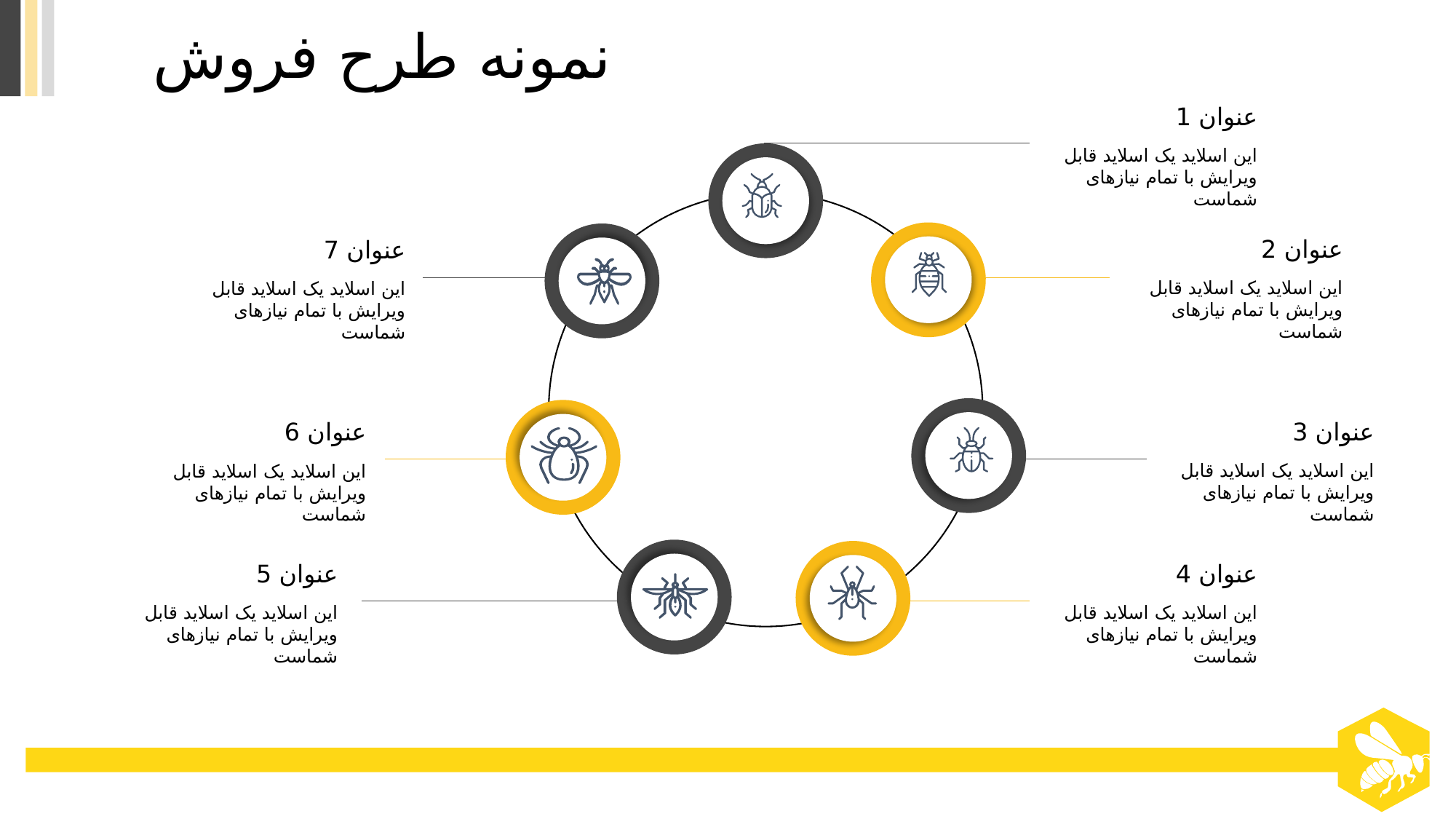

نمونه طرح فروش
عنوان 1
این اسلاید یک اسلاید قابل ویرایش با تمام نیازهای شماست

عنوان 2
این اسلاید یک اسلاید قابل ویرایش با تمام نیازهای شماست
عنوان 7
این اسلاید یک اسلاید قابل ویرایش با تمام نیازهای شماست

عنوان 3
این اسلاید یک اسلاید قابل ویرایش با تمام نیازهای شماست
عنوان 6
این اسلاید یک اسلاید قابل ویرایش با تمام نیازهای شماست

عنوان 5
این اسلاید یک اسلاید قابل ویرایش با تمام نیازهای شماست
عنوان 4
این اسلاید یک اسلاید قابل ویرایش با تمام نیازهای شماست